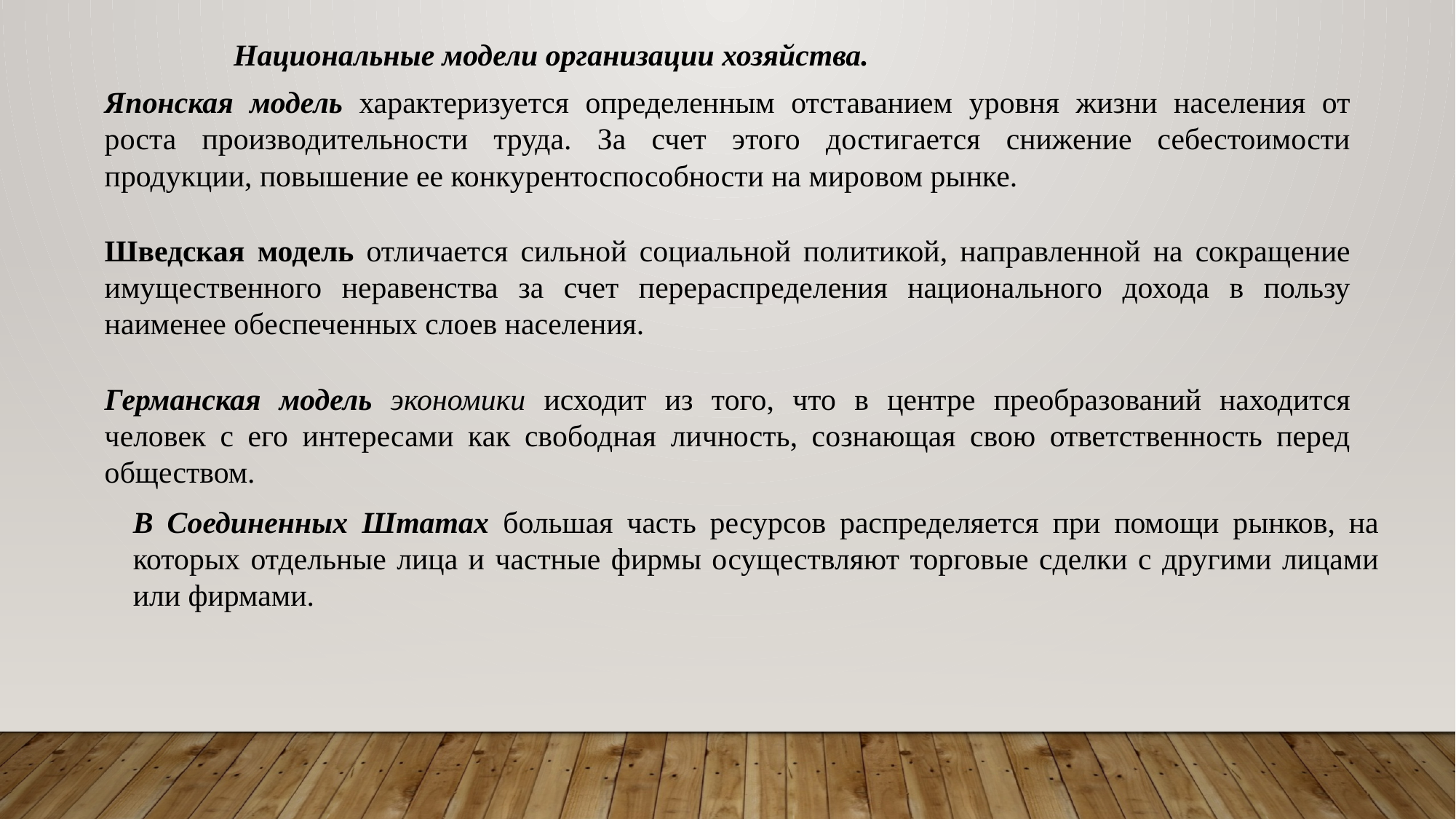

Национальные модели организации хозяйства.
Японская модель характеризуется определенным отставанием уровня жизни населения от роста производительности труда. За счет этого достигается снижение себестоимости продукции, повышение ее конкурентоспособности на мировом рынке.
Шведская модель отличается сильной социальной политикой, направленной на сокращение имущественного неравенства за счет перераспределения национального дохода в пользу наименее обеспеченных слоев населения.
Германская модель экономики исходит из того, что в центре преобразований находится человек с его интересами как свободная личность, сознающая свою ответственность перед обществом.
В Соединенных Штатах большая часть ресурсов распределяется при помощи рынков, на которых отдельные лица и частные фирмы осуществляют торговые сделки с другими лицами или фирмами.